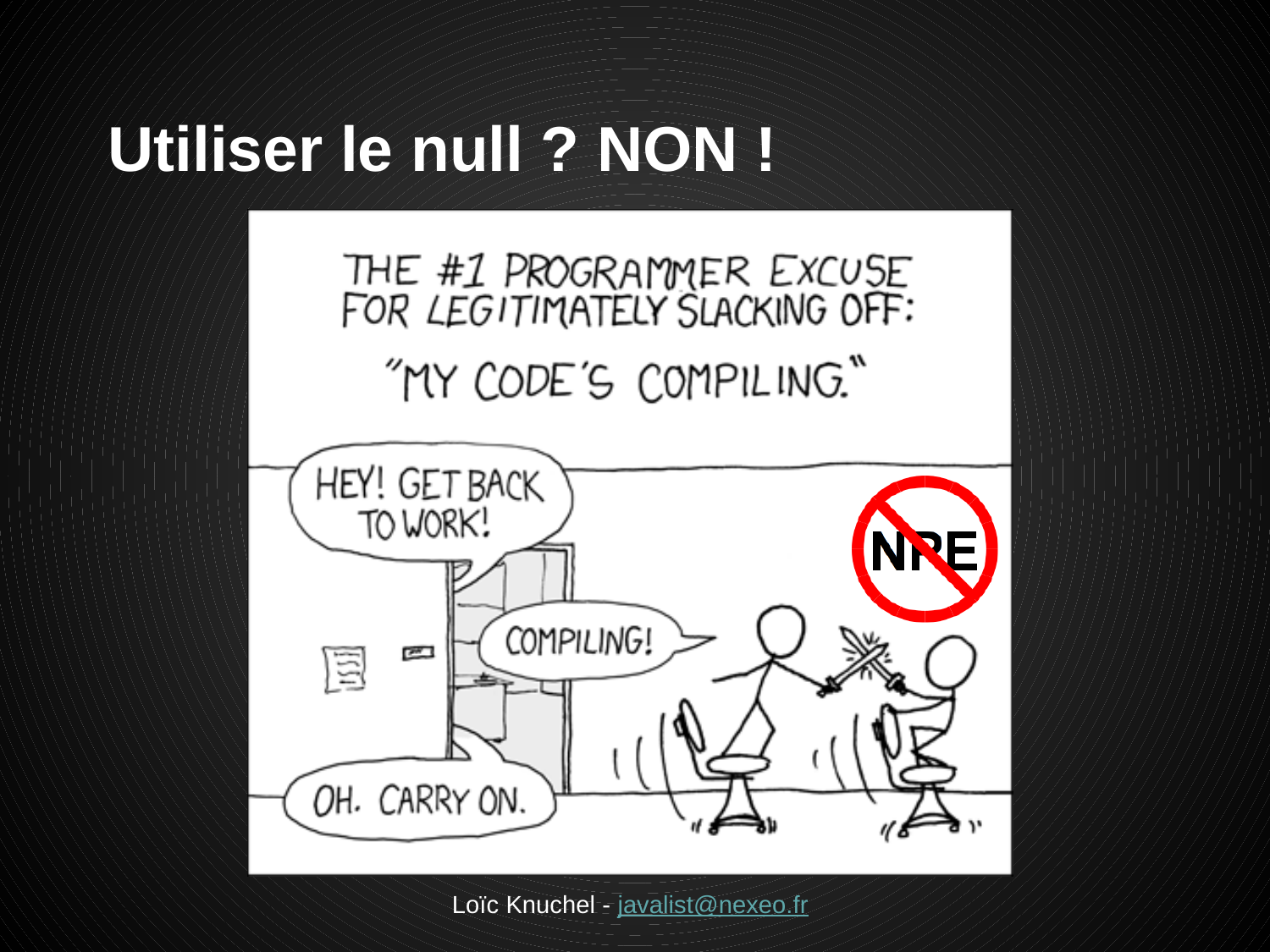

# Utiliser le null ? NON !

Loïc Knuchel - javalist@nexeo.fr